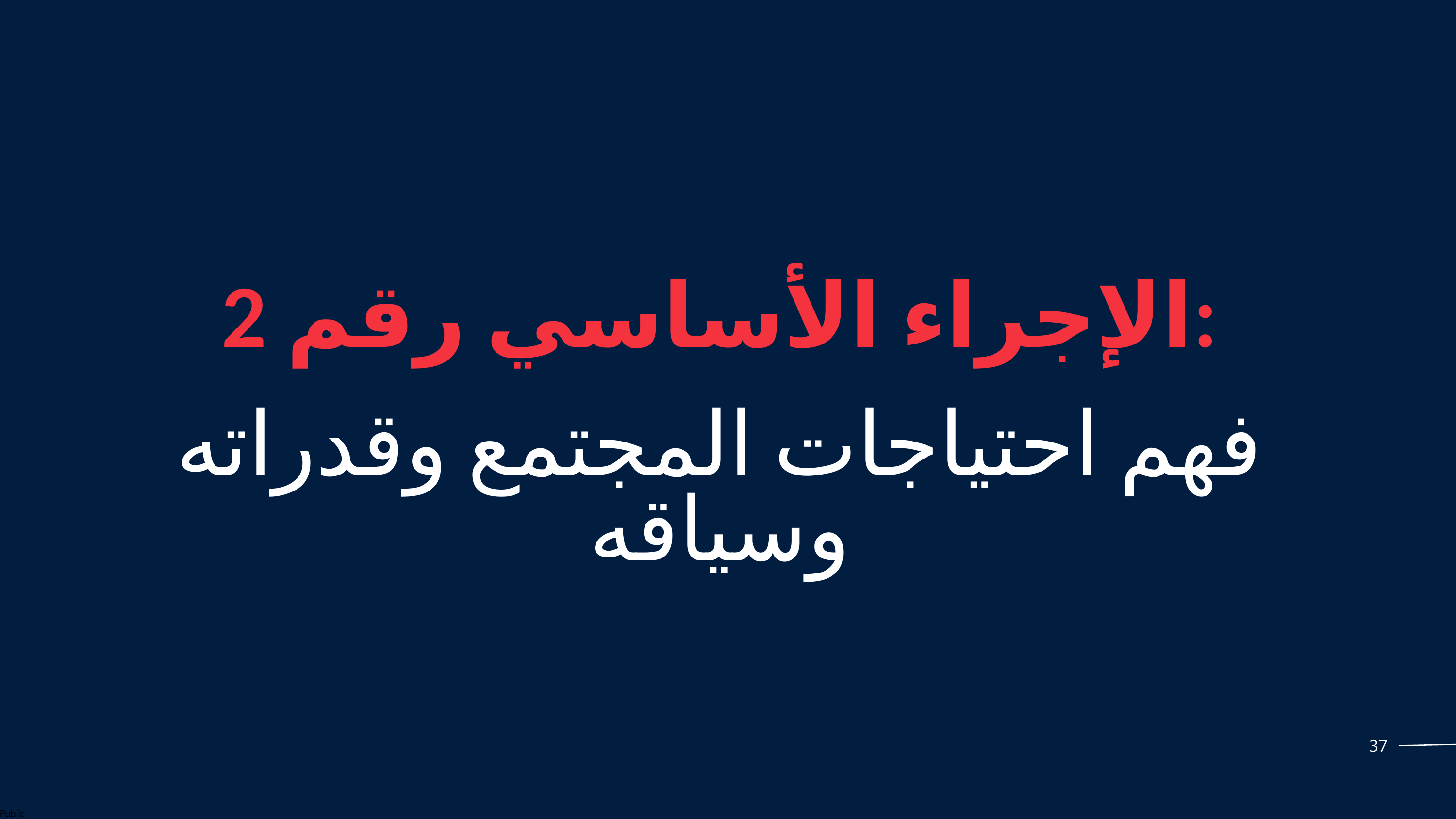

الإجراء الأساسي رقم 2:

فهم احتياجات المجتمع وقدراته وسياقه